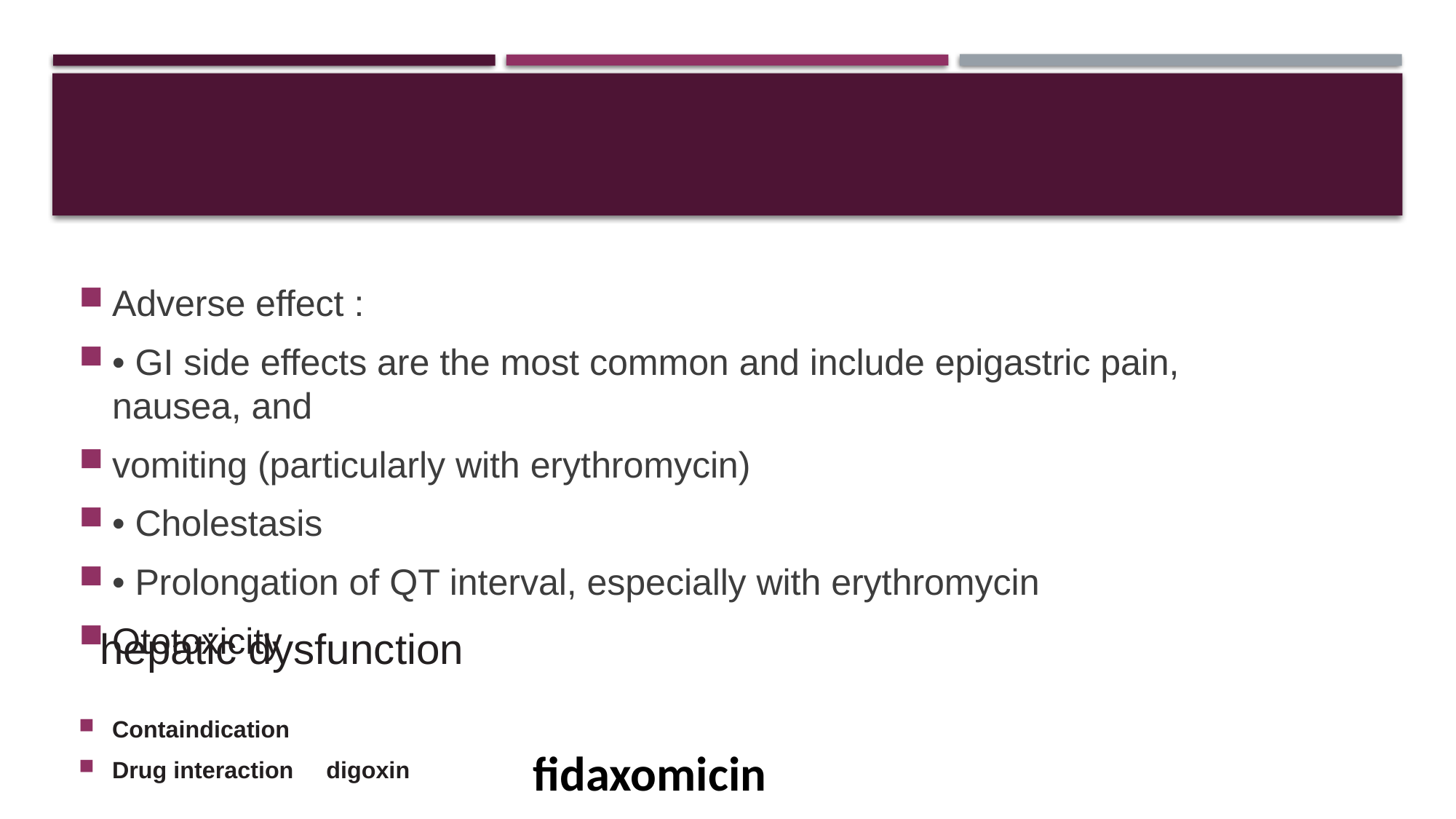

Adverse effect :
• GI side effects are the most common and include epigastric pain, nausea, and
vomiting (particularly with erythromycin)
• Cholestasis
• Prolongation of QT interval, especially with erythromycin
Ototoxicity

Containdication
Drug interaction     digoxin

hepatic dysfunction
fidaxomicin